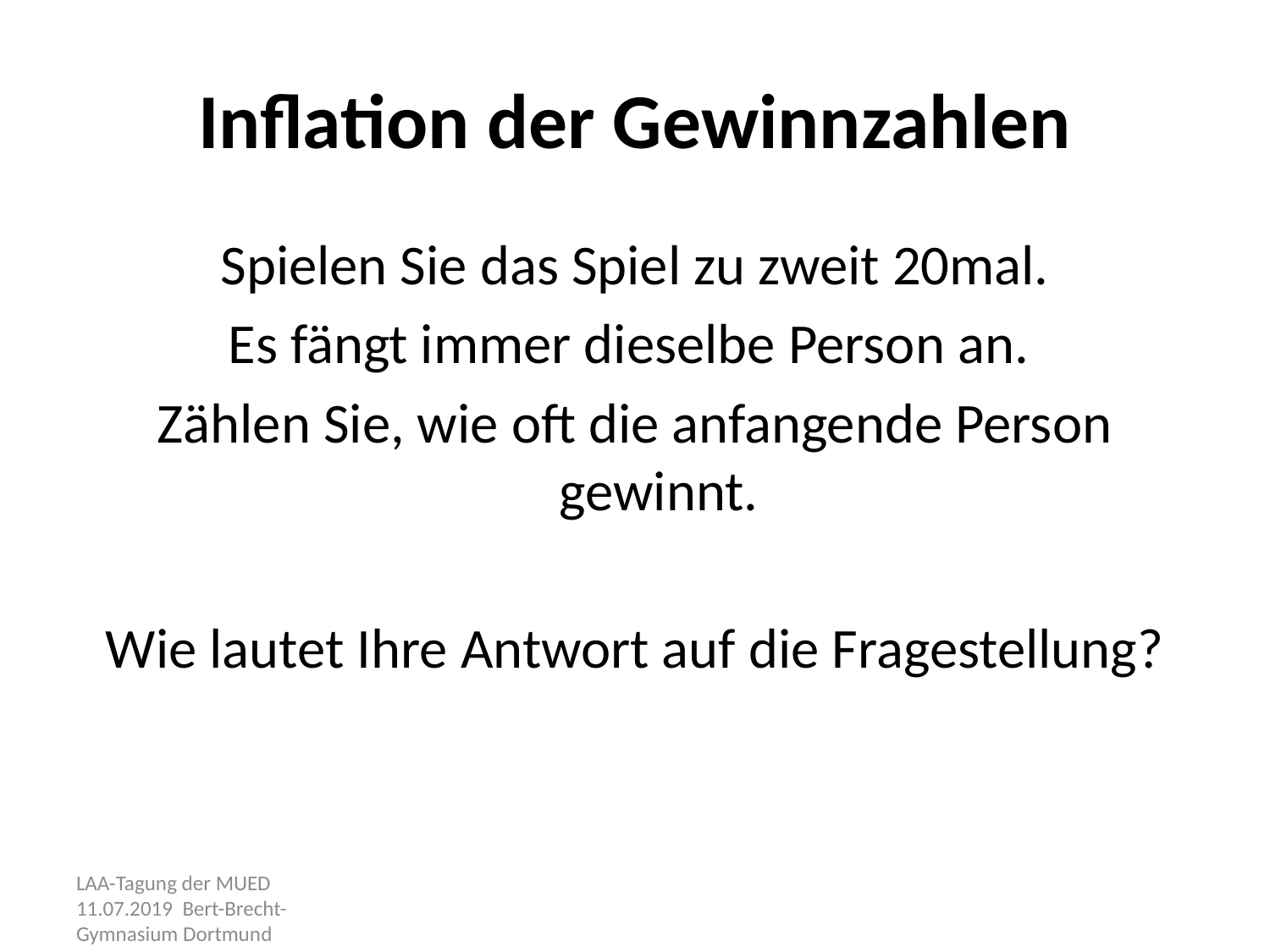

# Inflation der Gewinnzahlen
Spielen Sie das Spiel zu zweit 20mal.
Es fängt immer dieselbe Person an.
Zählen Sie, wie oft die anfangende Person gewinnt.

Wie lautet Ihre Antwort auf die Fragestellung?
LAA-Tagung der MUED  11.07.2019  Bert-Brecht-Gymnasium Dortmund